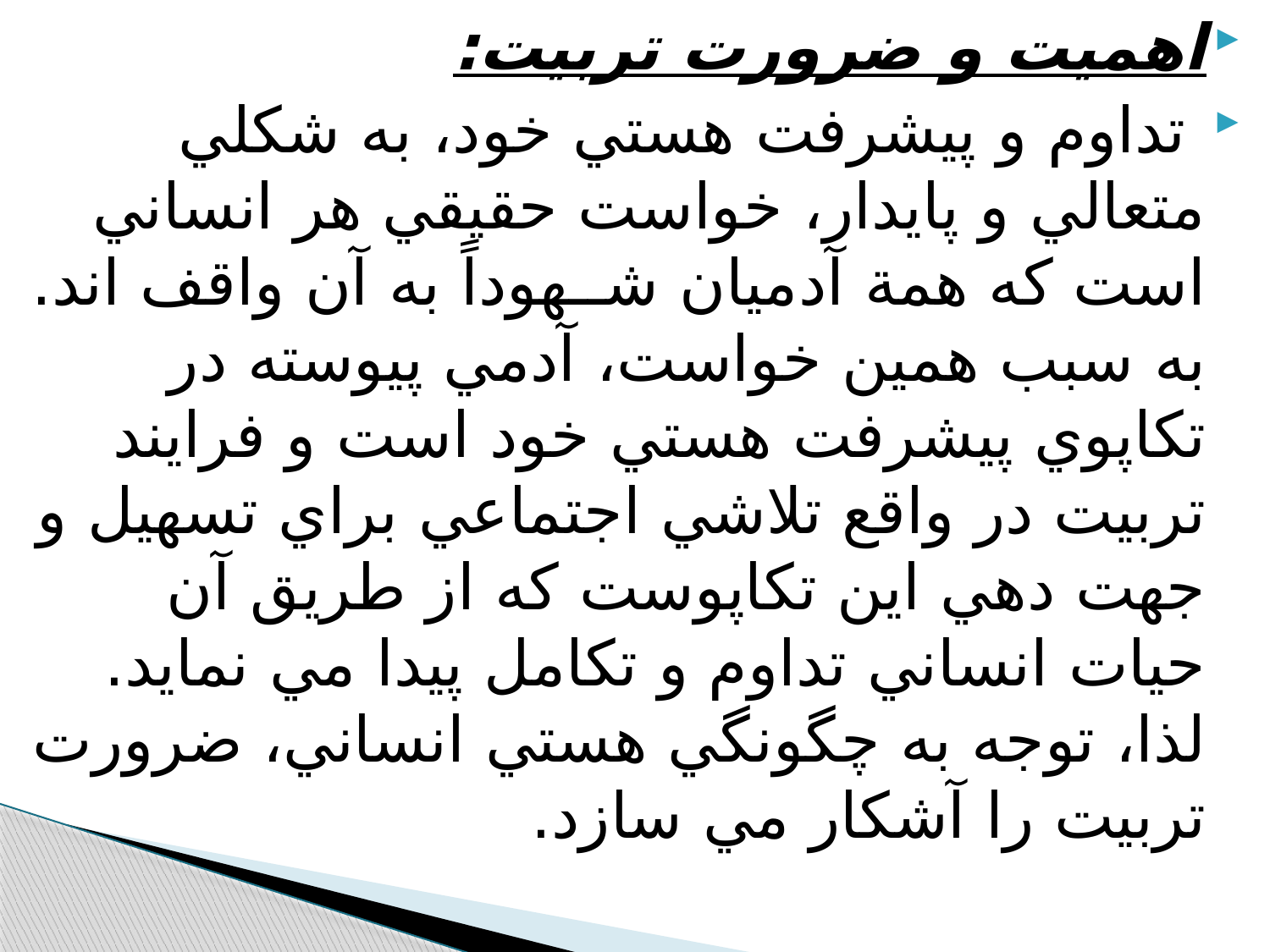

اهميت و ضرورت تربيت:
 تداوم و پيشرفت هستي خود، به شكلي متعالي و پايدار، خواست حقيقي هر انساني است كه همة آدميان شــهوداً به آن واقف اند. به سبب همين خواست، آدمي پيوسته در تكاپوي پيشرفت هستي خود است و فرايند تربيت در واقع تلاشي اجتماعي براي تسهيل و جهت دهي اين تكاپوست که از طريق آن حيات انساني تداوم و تكامل پيدا مي نمايد. لذا، توجه به چگونگي هستي انساني، ضرورت تربيت را آشكار مي سازد.